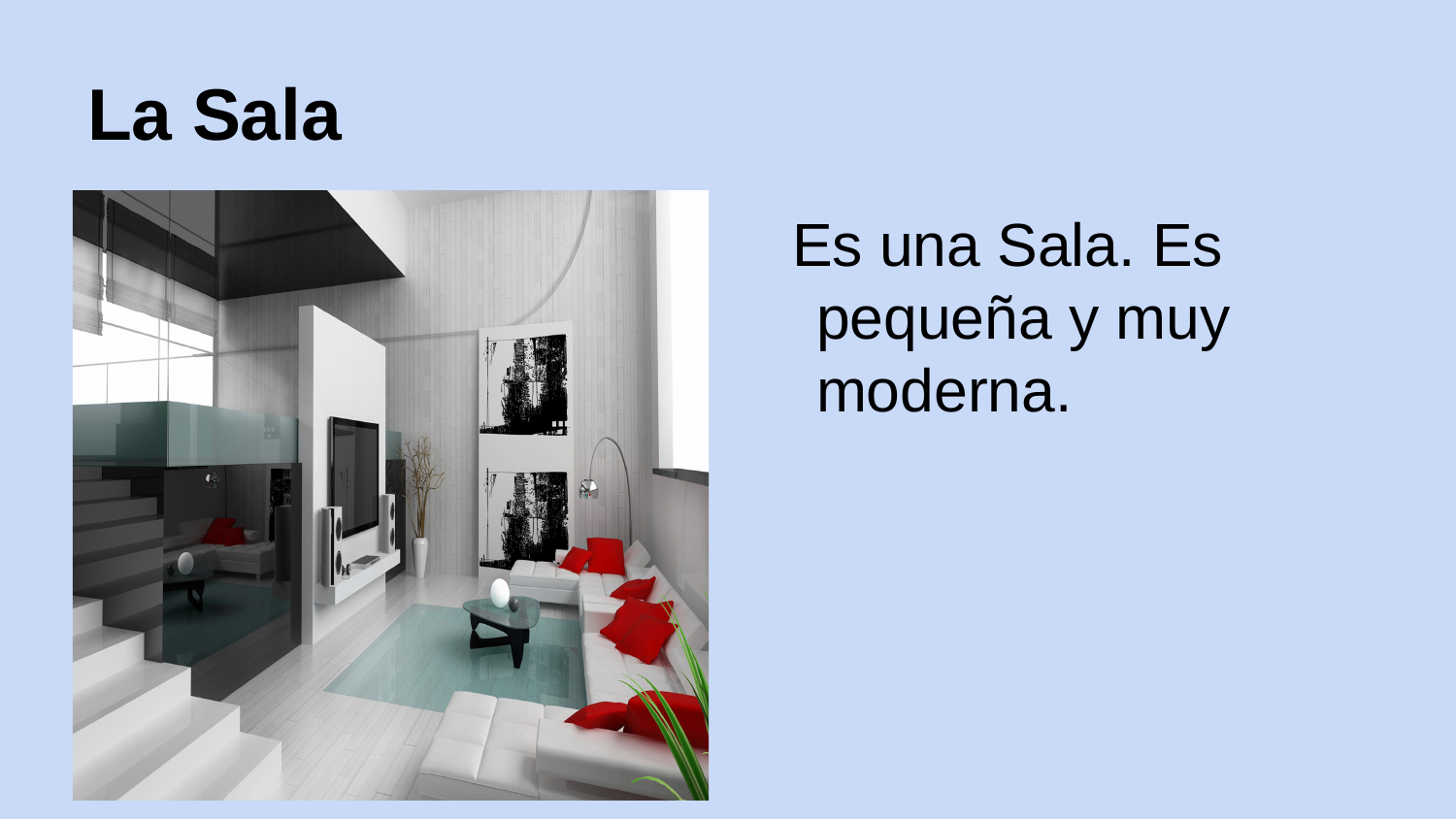

# La Sala

Es una Sala. Es pequeña y muy moderna.